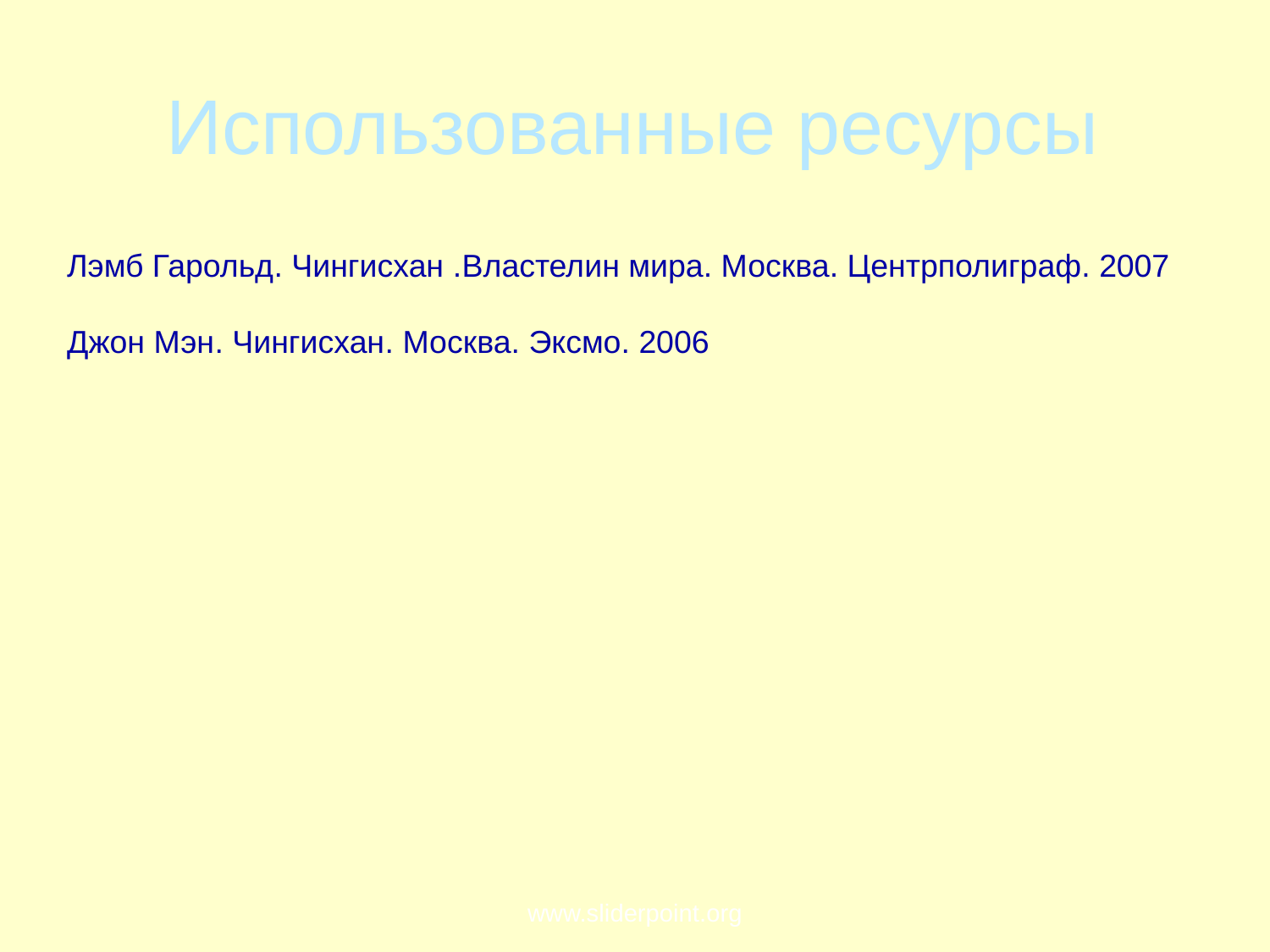

# Использованные ресурсы
Лэмб Гарольд. Чингисхан .Властелин мира. Москва. Центрполиграф. 2007

Джон Мэн. Чингисхан. Москва. Эксмо. 2006

www.sliderpoint.org